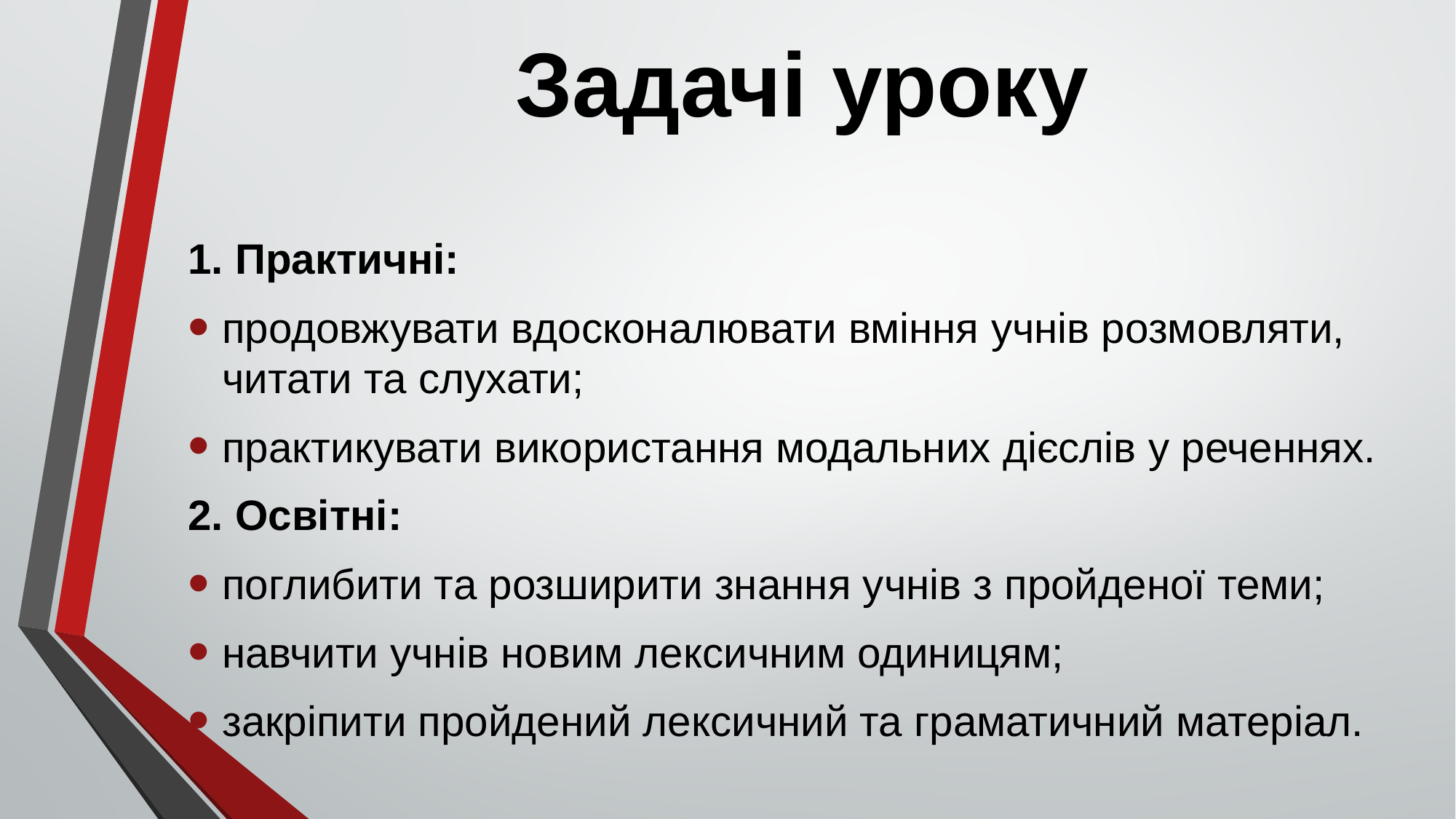

# Задачі уроку

1. Практичні:
продовжувати вдосконалювати вміння учнів розмовляти, читати та слухати;
практикувати використання модальних дієслів у реченнях.
2. Освітні:
поглибити та розширити знання учнів з пройденої теми;
навчити учнів новим лексичним одиницям;
закріпити пройдений лексичний та граматичний матеріал.